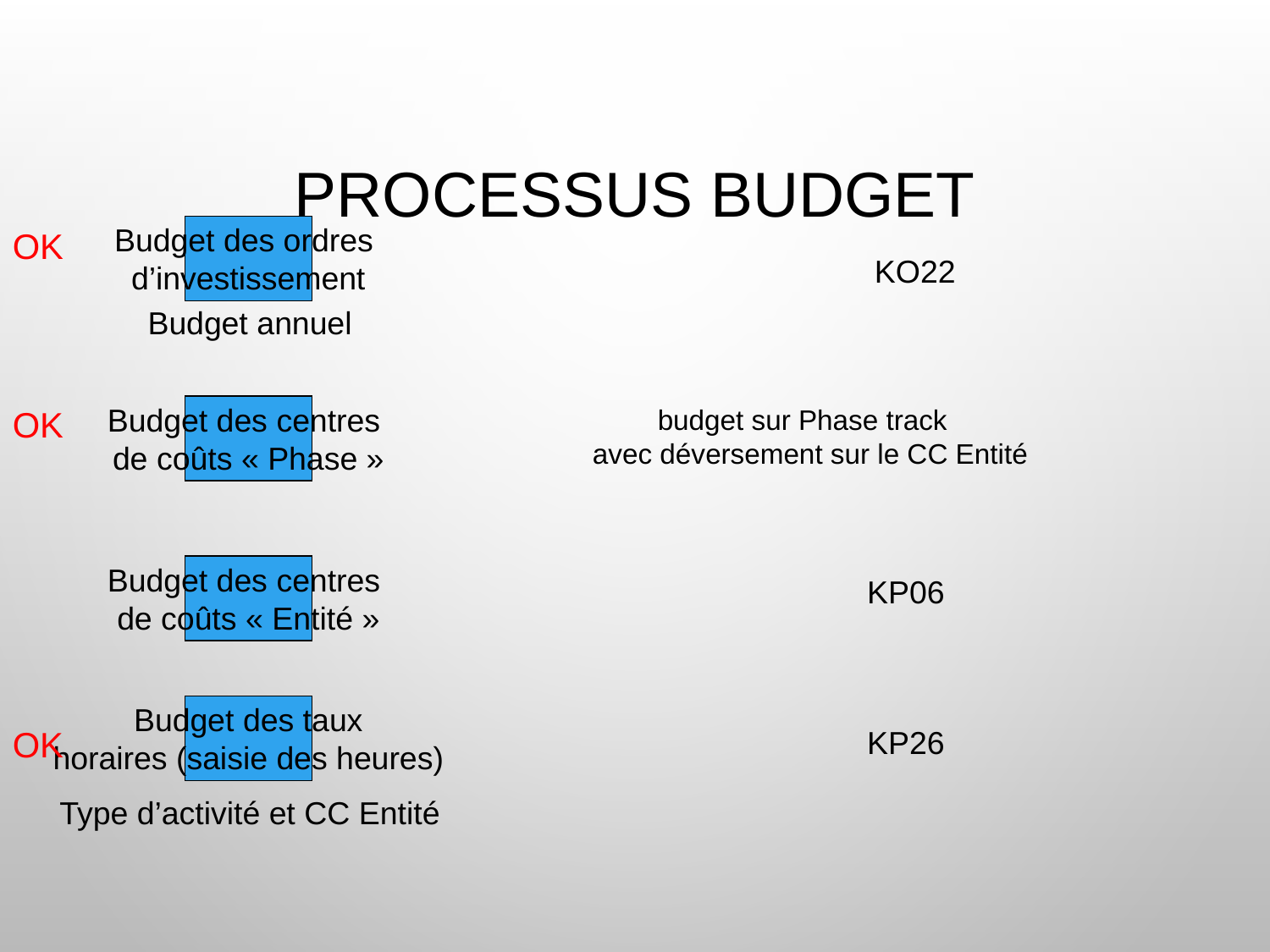

# Processus Budget
Budget des ordres
d’investissement
OK
KO22
Budget annuel
OK
Budget des centres
de coûts « Phase »
budget sur Phase track
 avec déversement sur le CC Entité
Budget des centres
de coûts « Entité »
KP06
Budget des taux
horaires (saisie des heures)
OK
KP26
Type d’activité et CC Entité